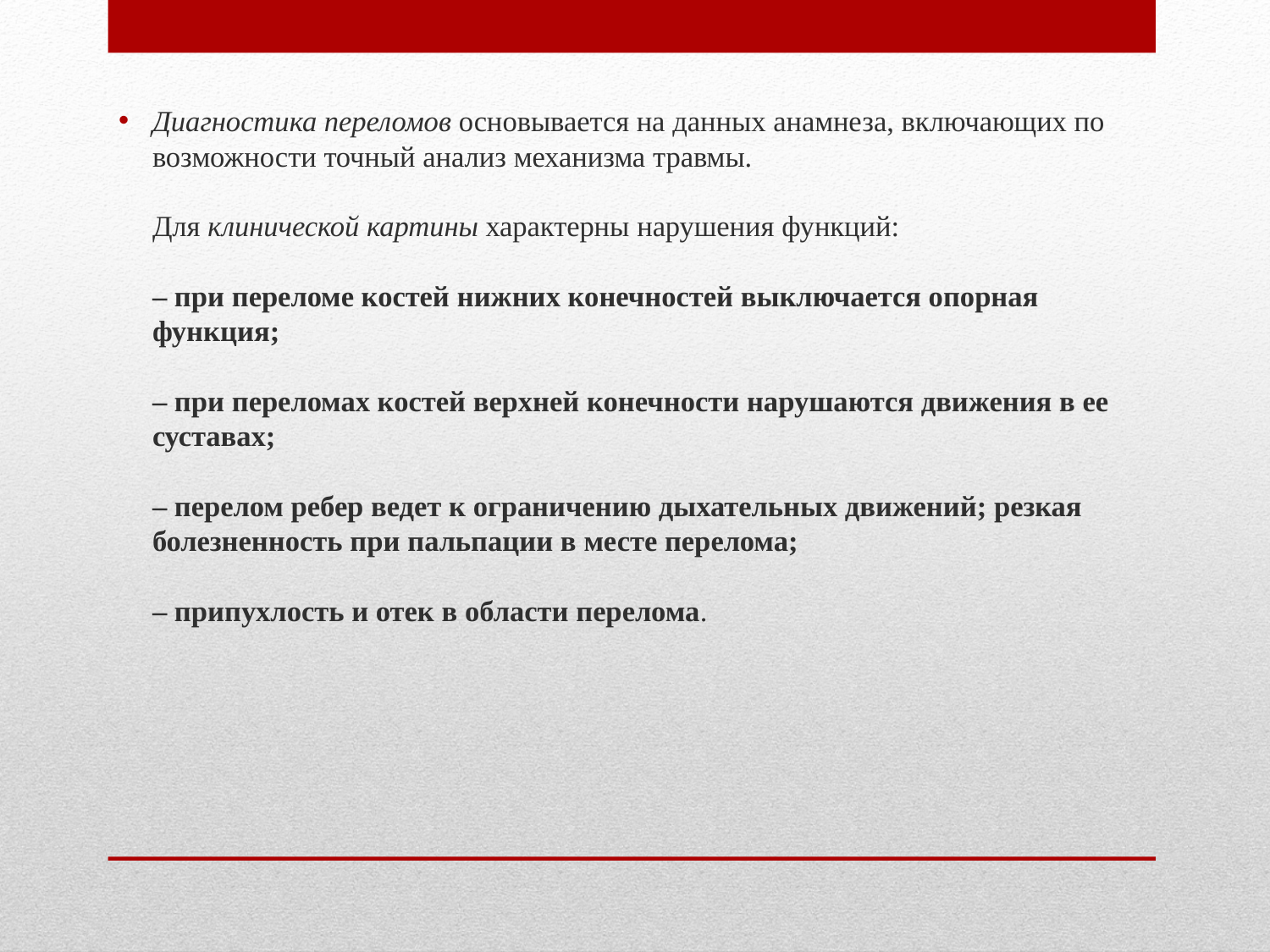

Диагностика переломов основывается на данных анамнеза, включающих по возможности точный анализ механизма травмы.
Для клинической картины характер­ны нарушения функций:
– при переломе костей нижних конечностей выключается опорная функция;
– при переломах костей верхней конечности нарушаются движения в ее суставах;
– перелом ребер ведет к ограничению дыхательных движений; резкая болезненность при пальпации в месте перелома;
– припухлость и отек в области перелома.
#